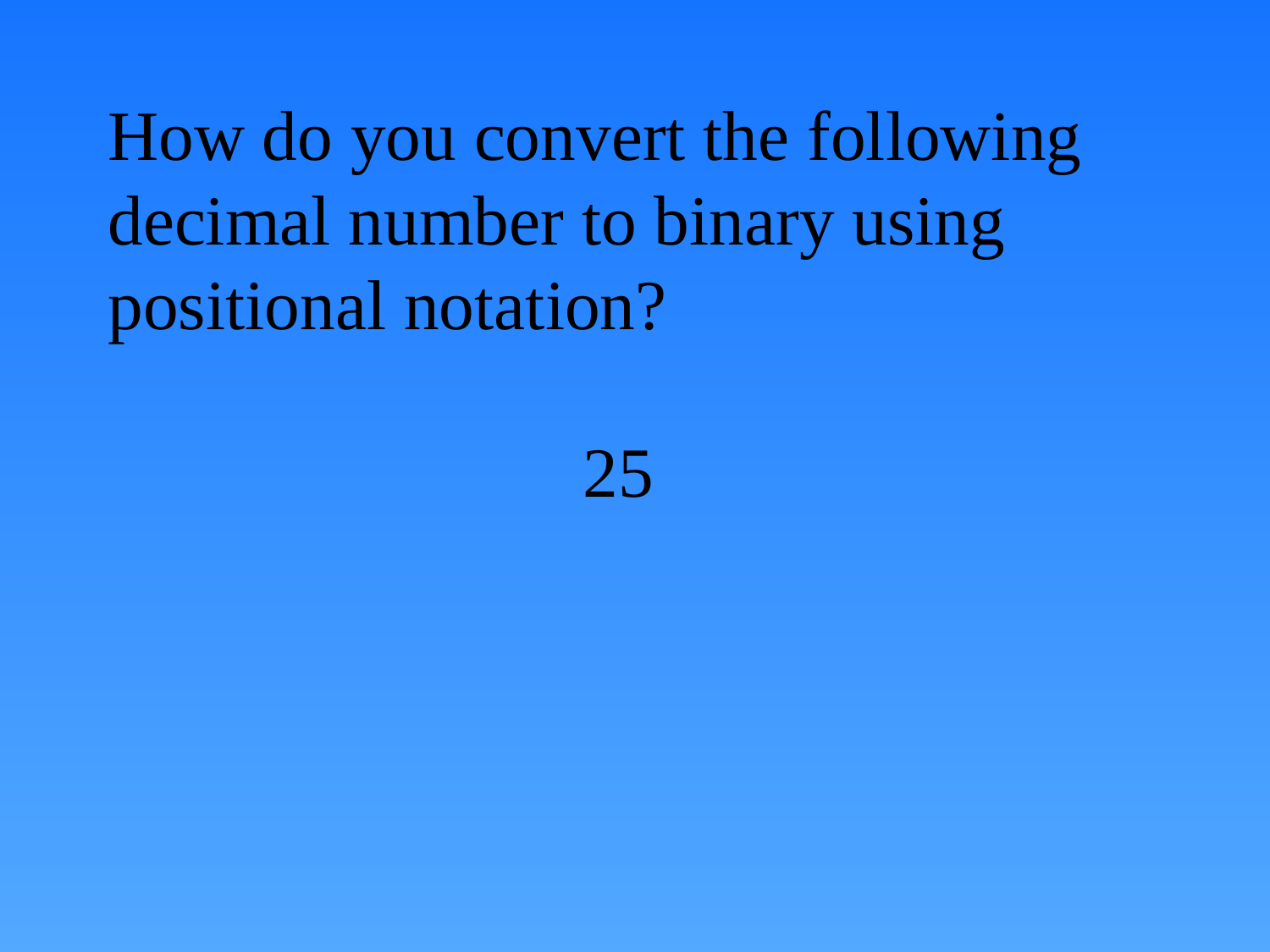

# How do you convert the following decimal number to binary using positional notation?
25